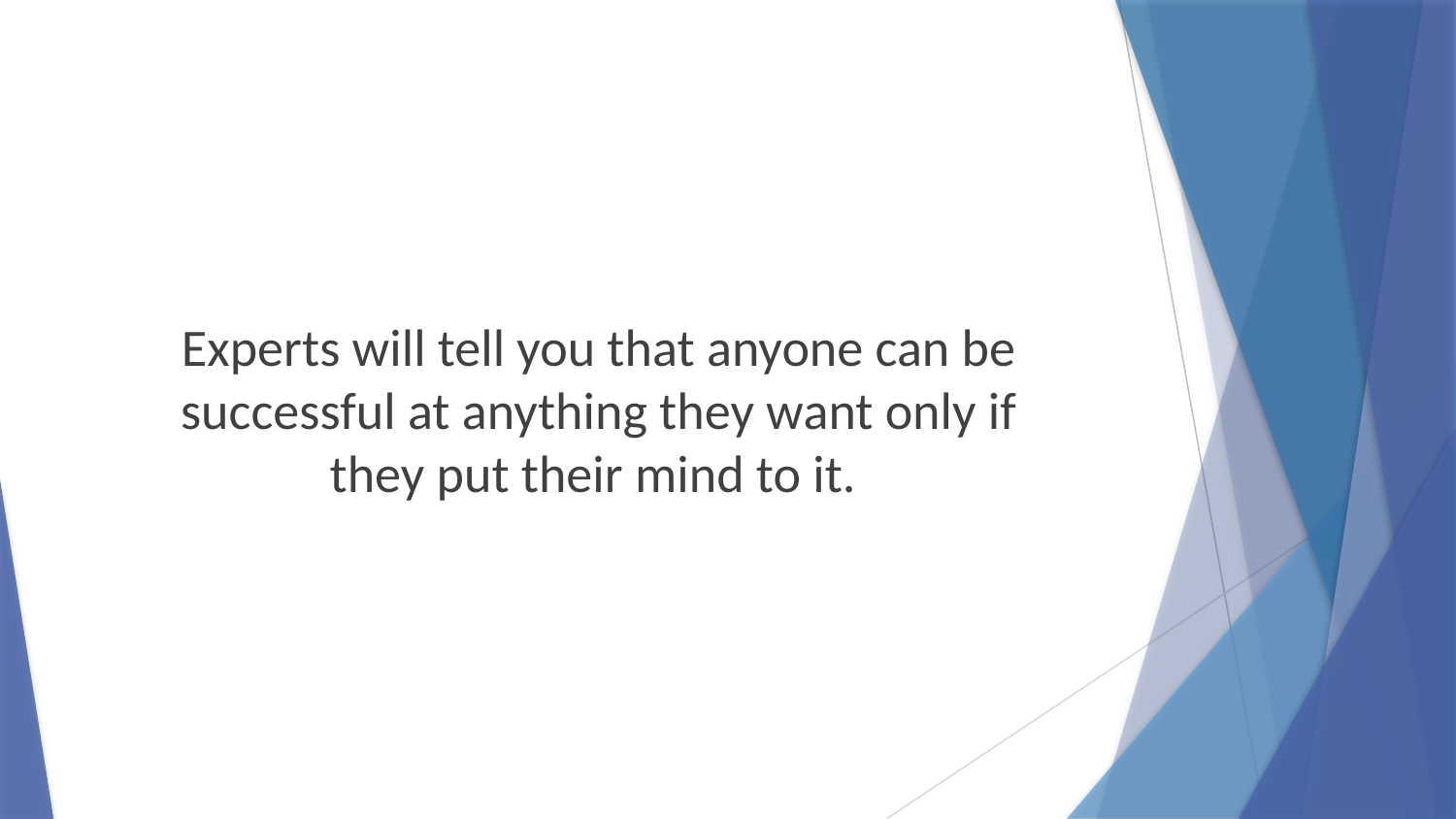

Experts will tell you that anyone can be
successful at anything they want only if
they put their mind to it.